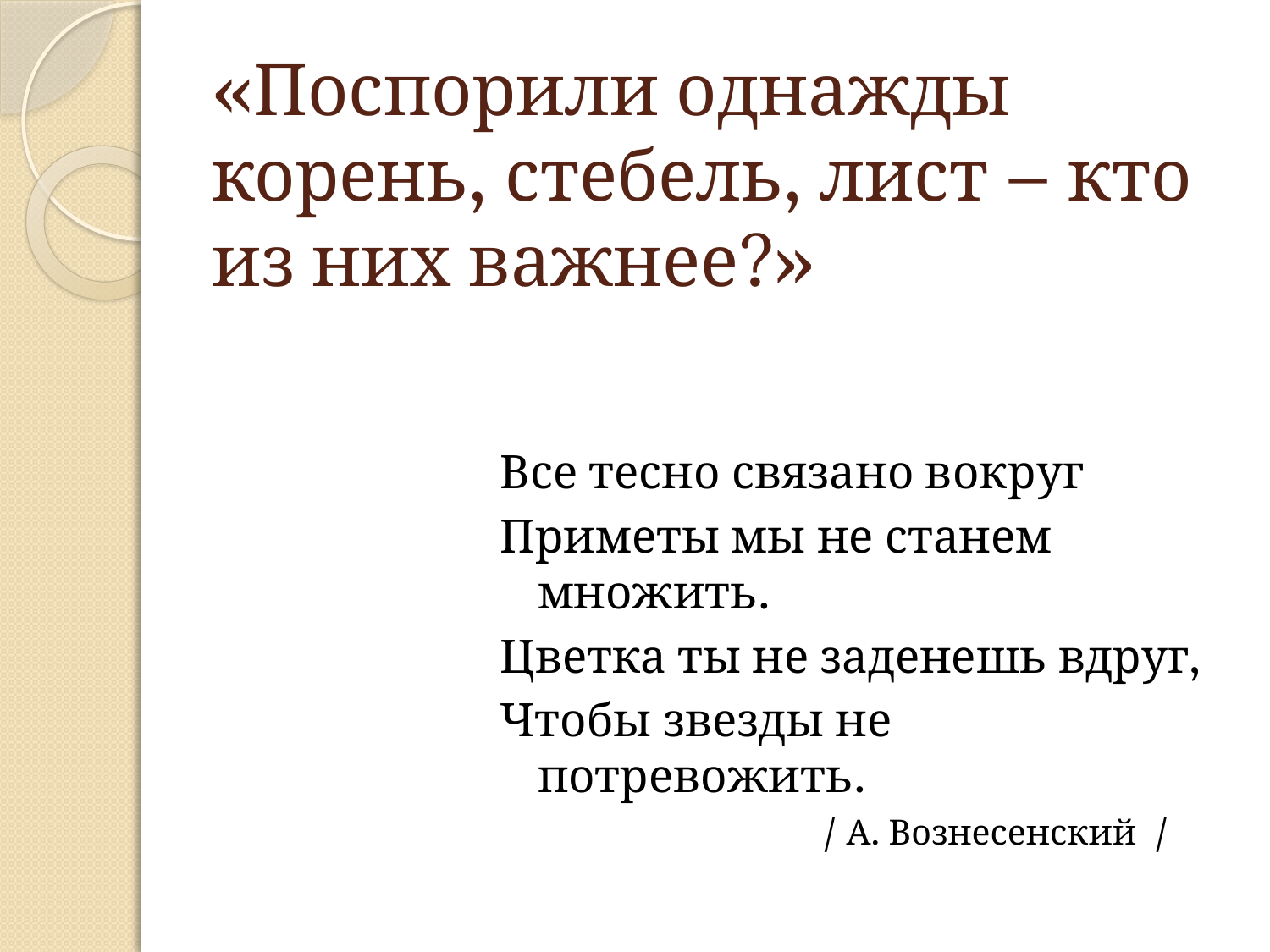

# «Поспорили однажды корень, стебель, лист – кто из них важнее?»
Все тесно связано вокруг
Приметы мы не станем множить.
Цветка ты не заденешь вдруг,
Чтобы звезды не потревожить.
                                      / А. Вознесенский  /